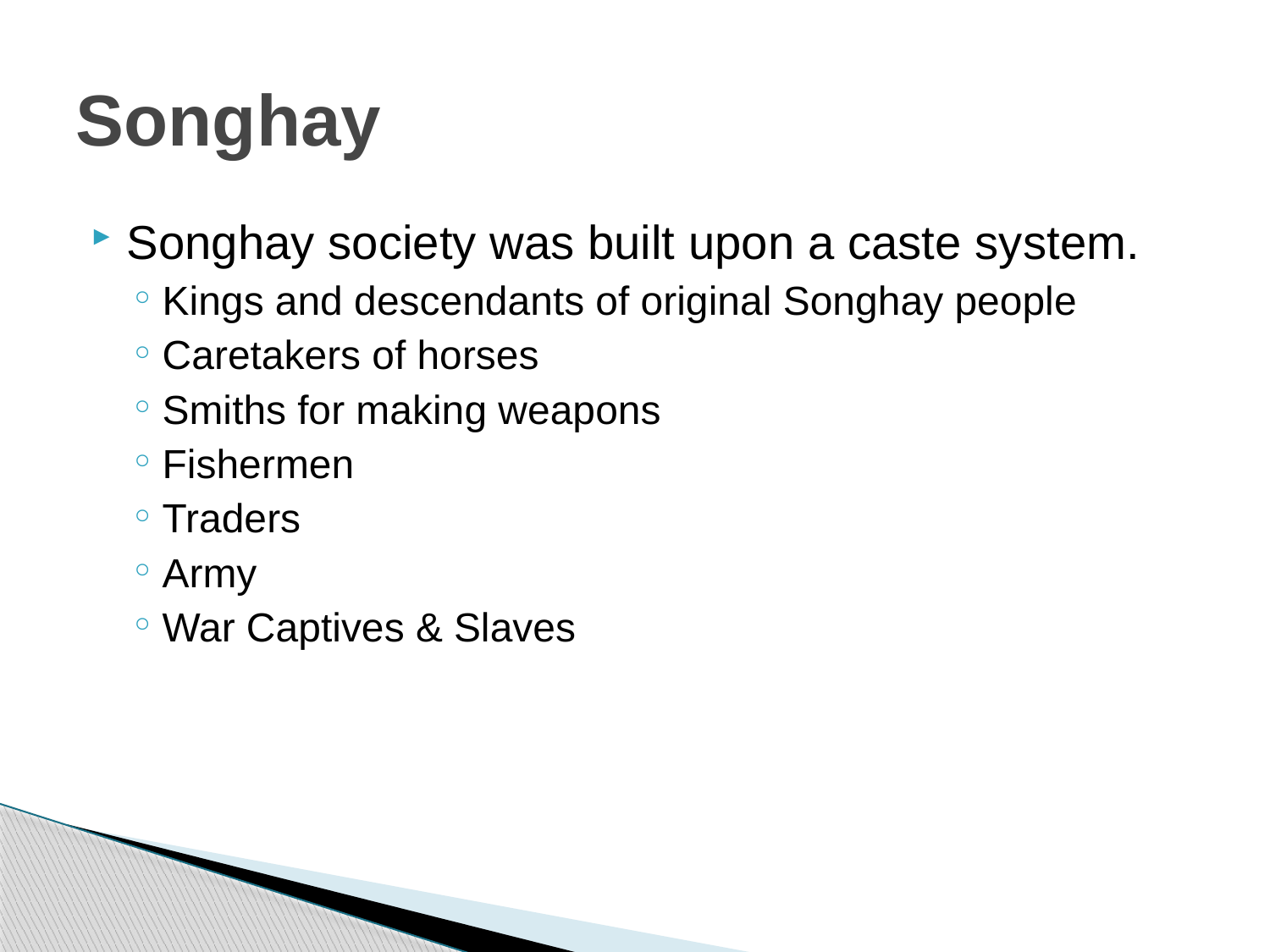

# Songhay
Songhay society was built upon a caste system.
Kings and descendants of original Songhay people
Caretakers of horses
Smiths for making weapons
Fishermen
Traders
Army
War Captives & Slaves